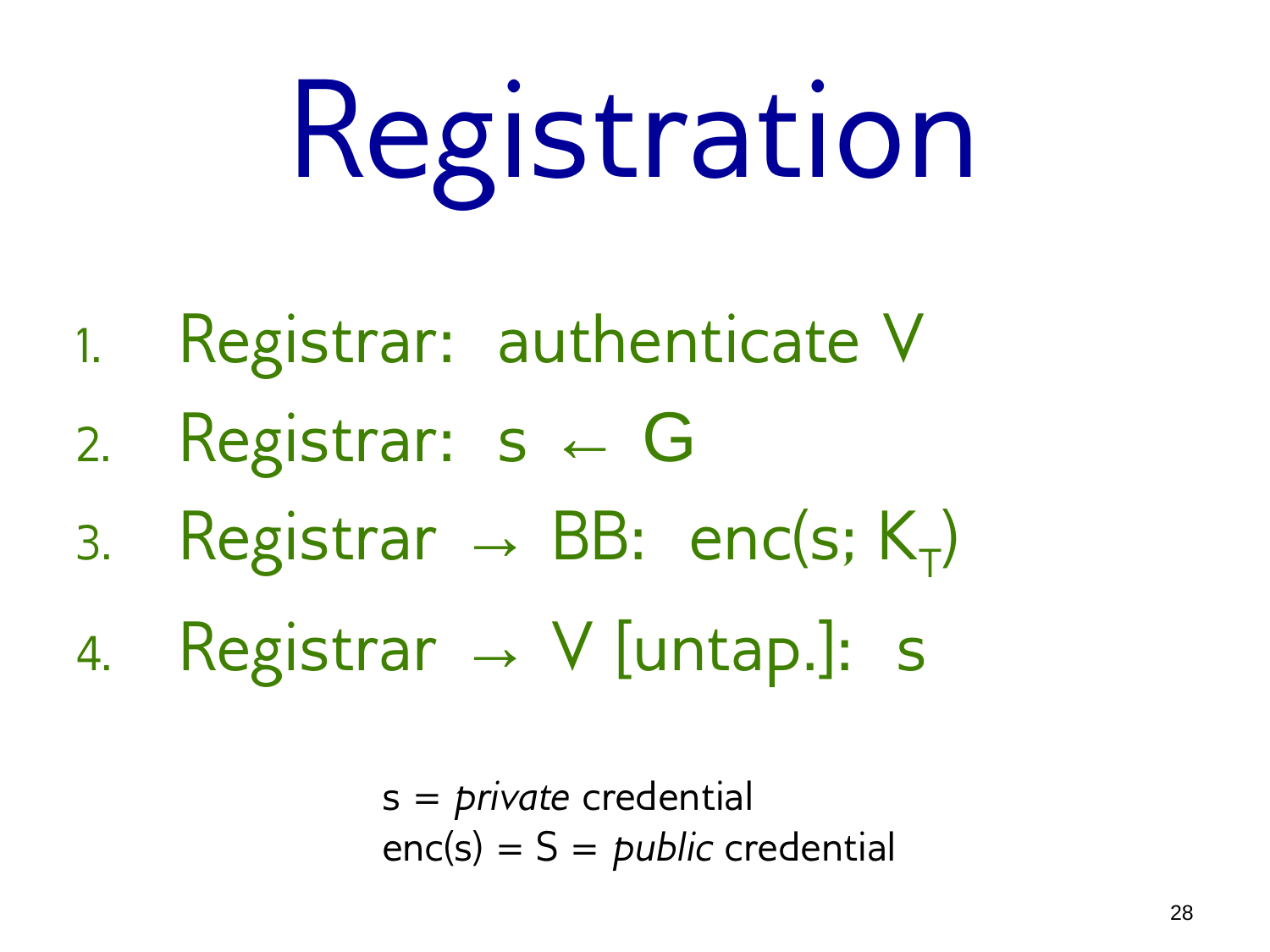

# Registration
Registrar:  authenticate V
Registrar:  s ← G
Registrar → BB:  enc(s; KT)
Registrar → V [untap.]:  s
s = private credential
enc(s) = S = public credential
28